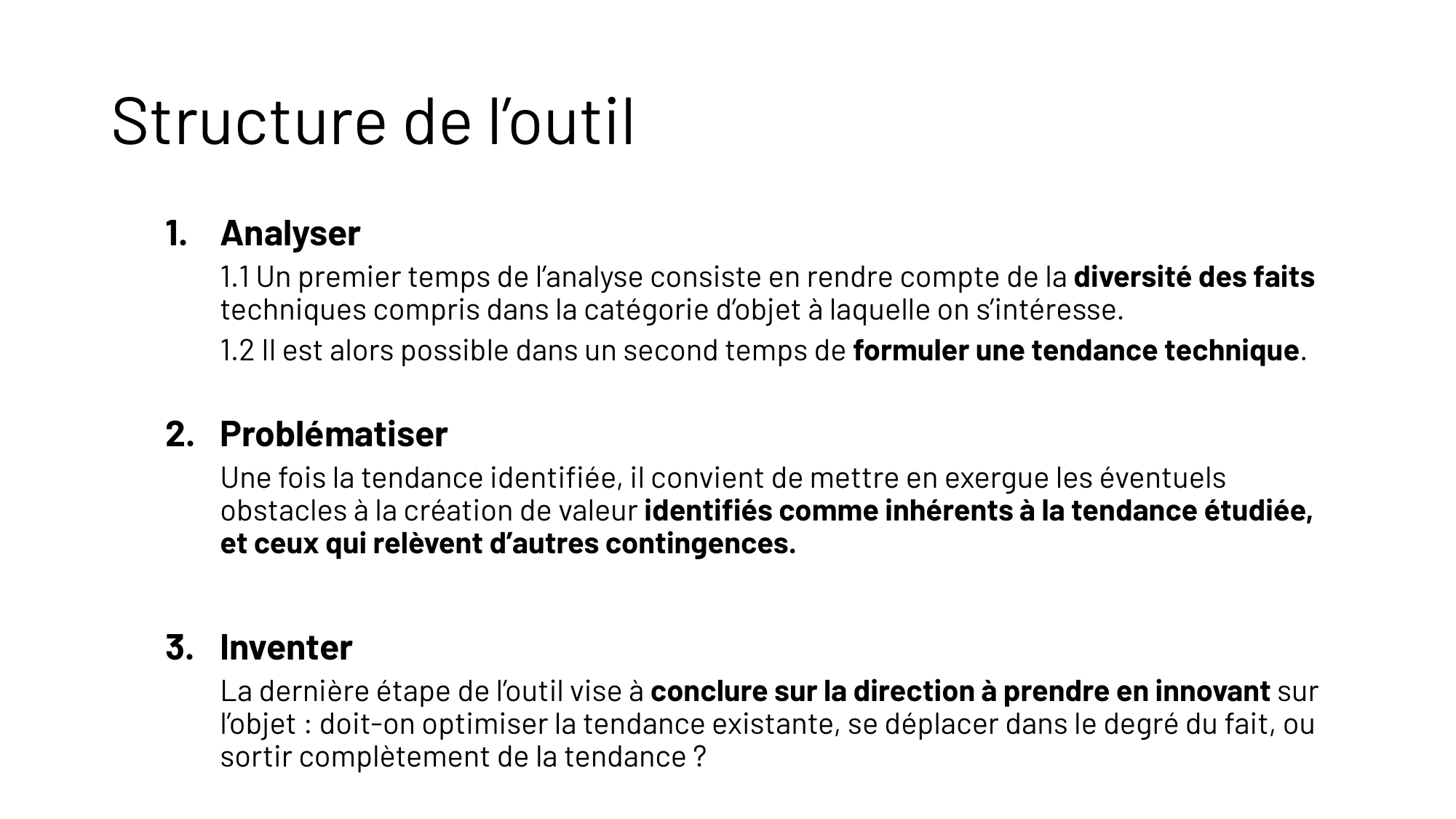

# Structure de l’outil
Analyser
1.1 Un premier temps de l’analyse consiste en rendre compte de la diversité des faits techniques compris dans la catégorie d’objet à laquelle on s’intéresse.
1.2 Il est alors possible dans un second temps de formuler une tendance technique.

Problématiser
Une fois la tendance identifiée, il convient de mettre en exergue les éventuels obstacles à la création de valeur identifiés comme inhérents à la tendance étudiée, et ceux qui relèvent d’autres contingences.

Inventer
La dernière étape de l’outil vise à conclure sur la direction à prendre en innovant sur l’objet : doit-on optimiser la tendance existante, se déplacer dans le degré du fait, ou sortir complètement de la tendance ?